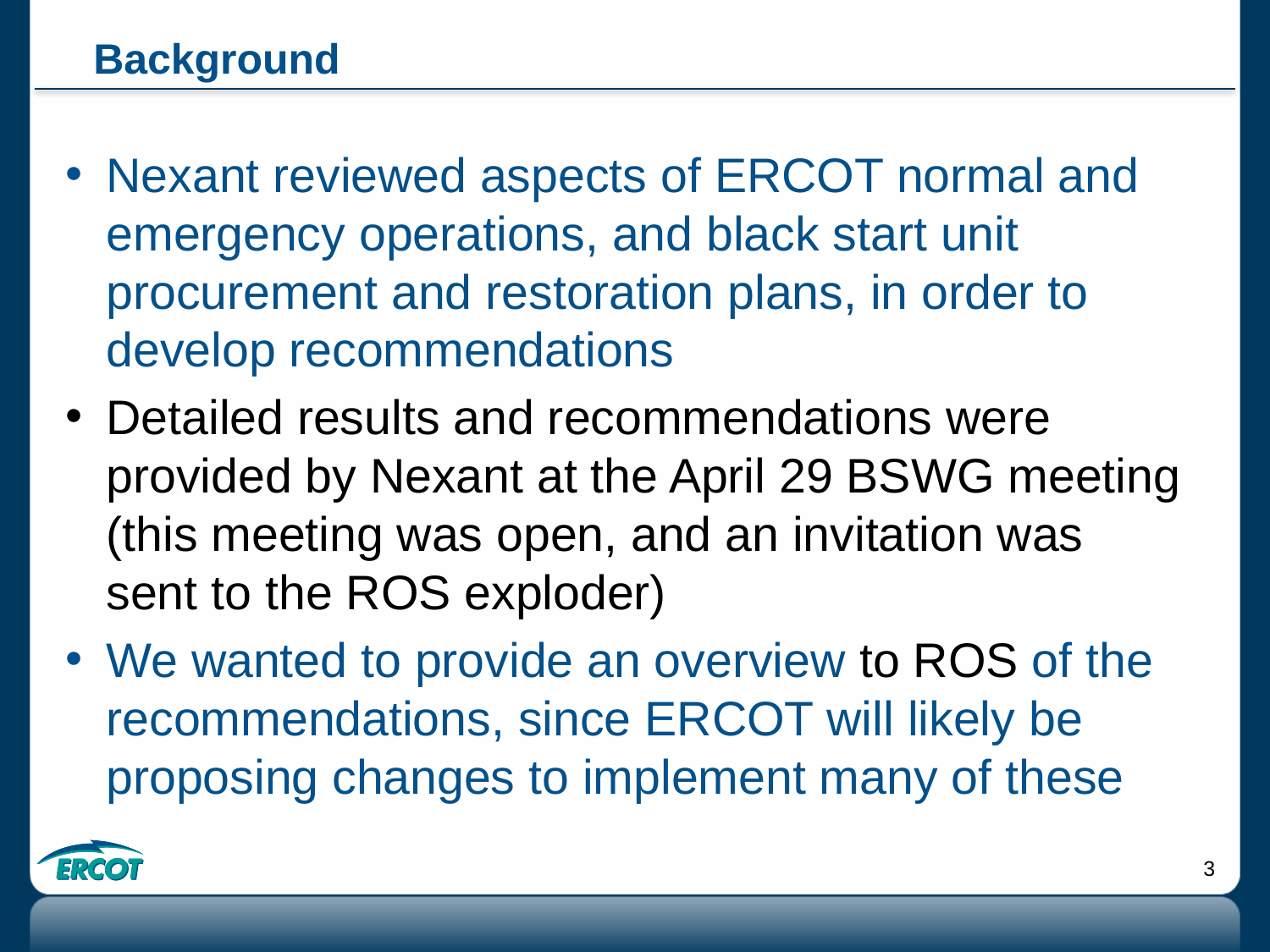

# Background
Nexant reviewed aspects of ERCOT normal and emergency operations, and black start unit procurement and restoration plans, in order to develop recommendations
Detailed results and recommendations were provided by Nexant at the April 29 BSWG meeting (this meeting was open, and an invitation was sent to the ROS exploder)
We wanted to provide an overview to ROS of the recommendations, since ERCOT will likely be proposing changes to implement many of these